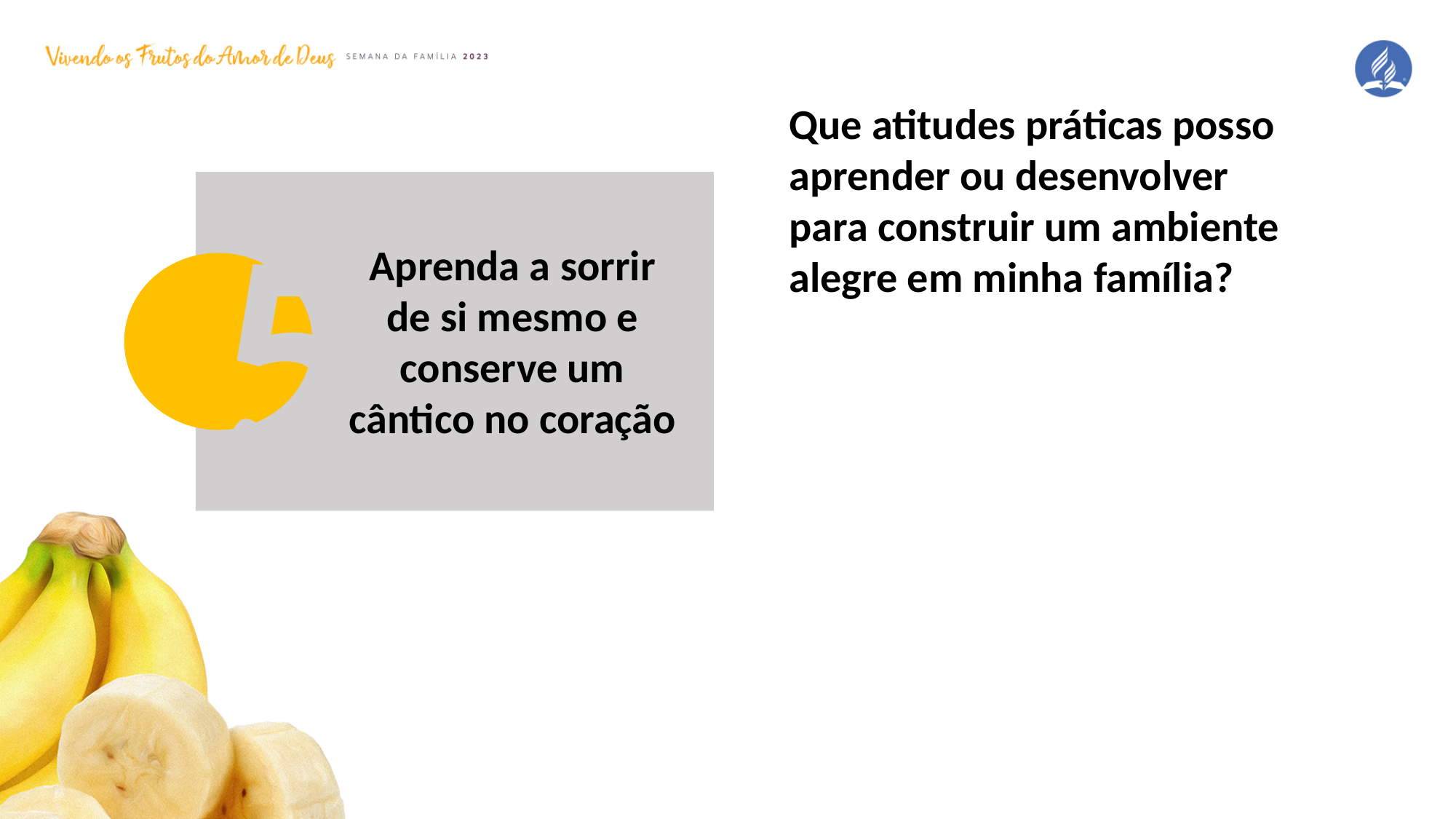

Que atitudes práticas posso aprender ou desenvolver para construir um ambiente alegre em minha família?
5

Aprenda a sorrir de si mesmo e conserve um cântico no coração